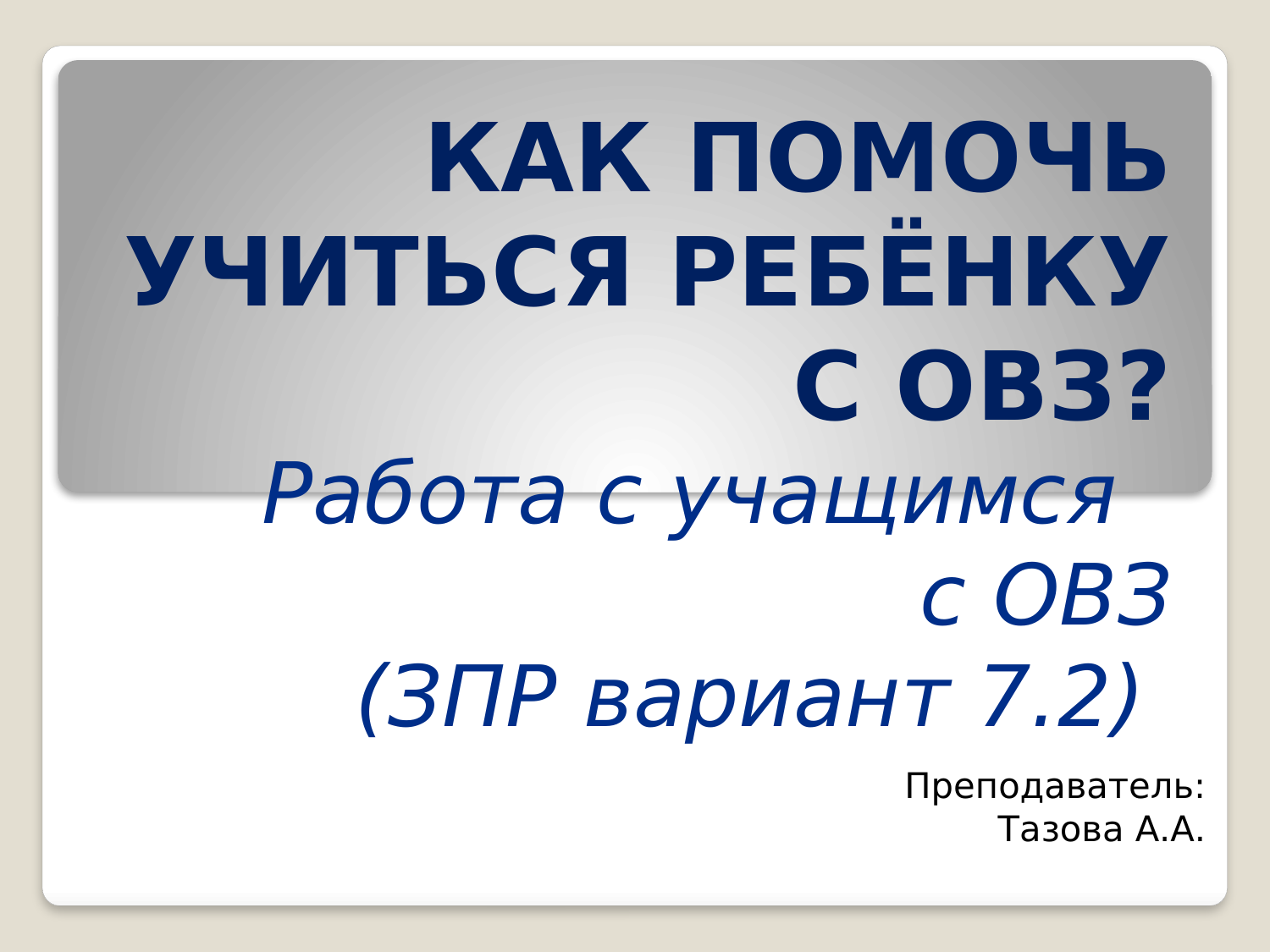

# КАК ПОМОЧЬ УЧИТЬСЯ РЕБЁНКУ С ОВЗ? Работа с учащимся с ОВЗ (ЗПР вариант 7.2)
Преподаватель:
Тазова А.А.